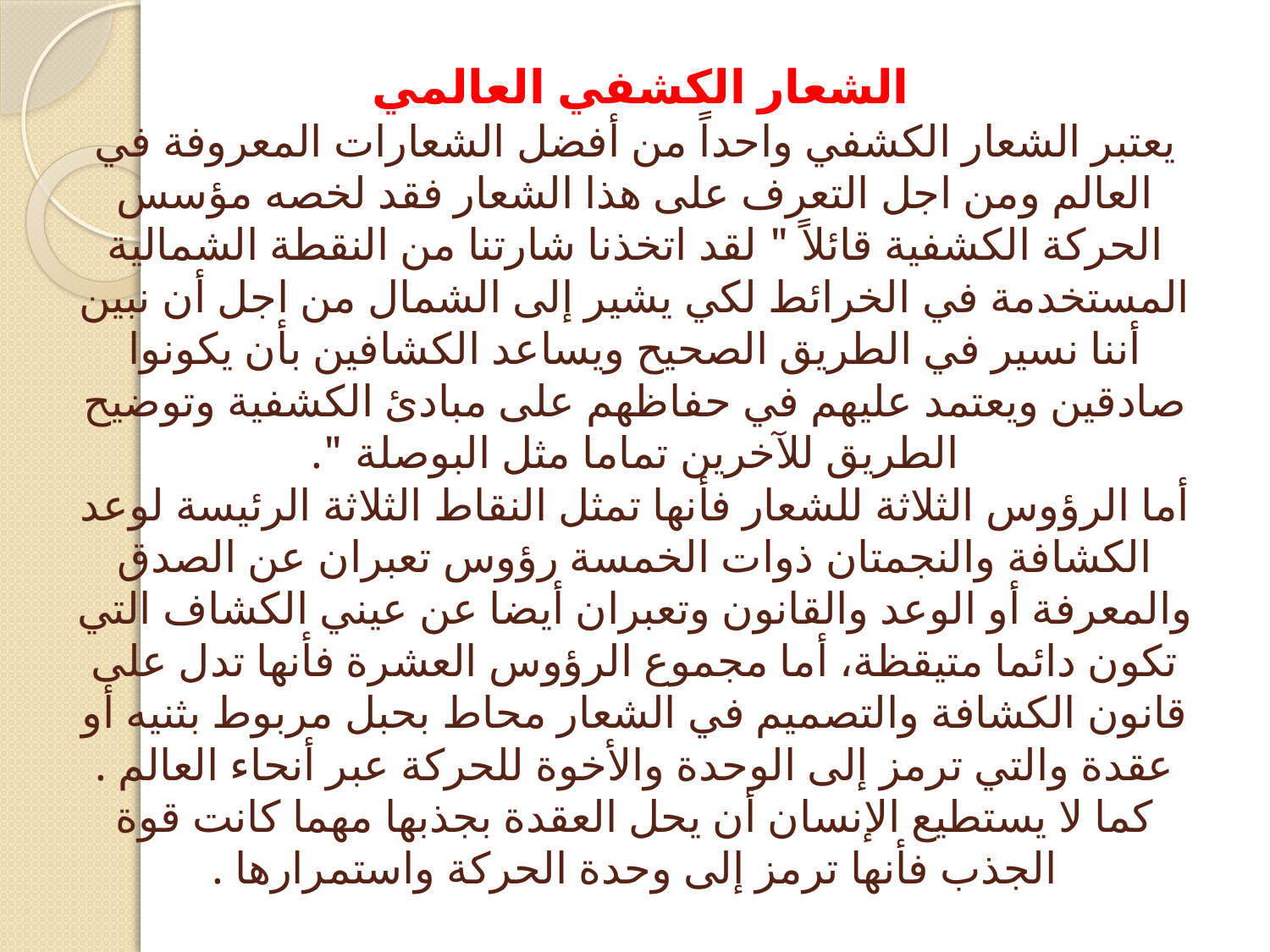

# الشعار الكشفي العالمي يعتبر الشعار الكشفي واحداً من أفضل الشعارات المعروفة في العالم ومن اجل التعرف على هذا الشعار فقد لخصه مؤسس الحركة الكشفية قائلاً " لقد اتخذنا شارتنا من النقطة الشمالية المستخدمة في الخرائط لكي يشير إلى الشمال من اجل أن نبين أننا نسير في الطريق الصحيح ويساعد الكشافين بأن يكونوا صادقين ويعتمد عليهم في حفاظهم على مبادئ الكشفية وتوضيح الطريق للآخرين تماما مثل البوصلة ". أما الرؤوس الثلاثة للشعار فأنها تمثل النقاط الثلاثة الرئيسة لوعد الكشافة والنجمتان ذوات الخمسة رؤوس تعبران عن الصدق والمعرفة أو الوعد والقانون وتعبران أيضا عن عيني الكشاف التي تكون دائما متيقظة، أما مجموع الرؤوس العشرة فأنها تدل على قانون الكشافة والتصميم في الشعار محاط بحبل مربوط بثنيه أو عقدة والتي ترمز إلى الوحدة والأخوة للحركة عبر أنحاء العالم . كما لا يستطيع الإنسان أن يحل العقدة بجذبها مهما كانت قوة الجذب فأنها ترمز إلى وحدة الحركة واستمرارها .